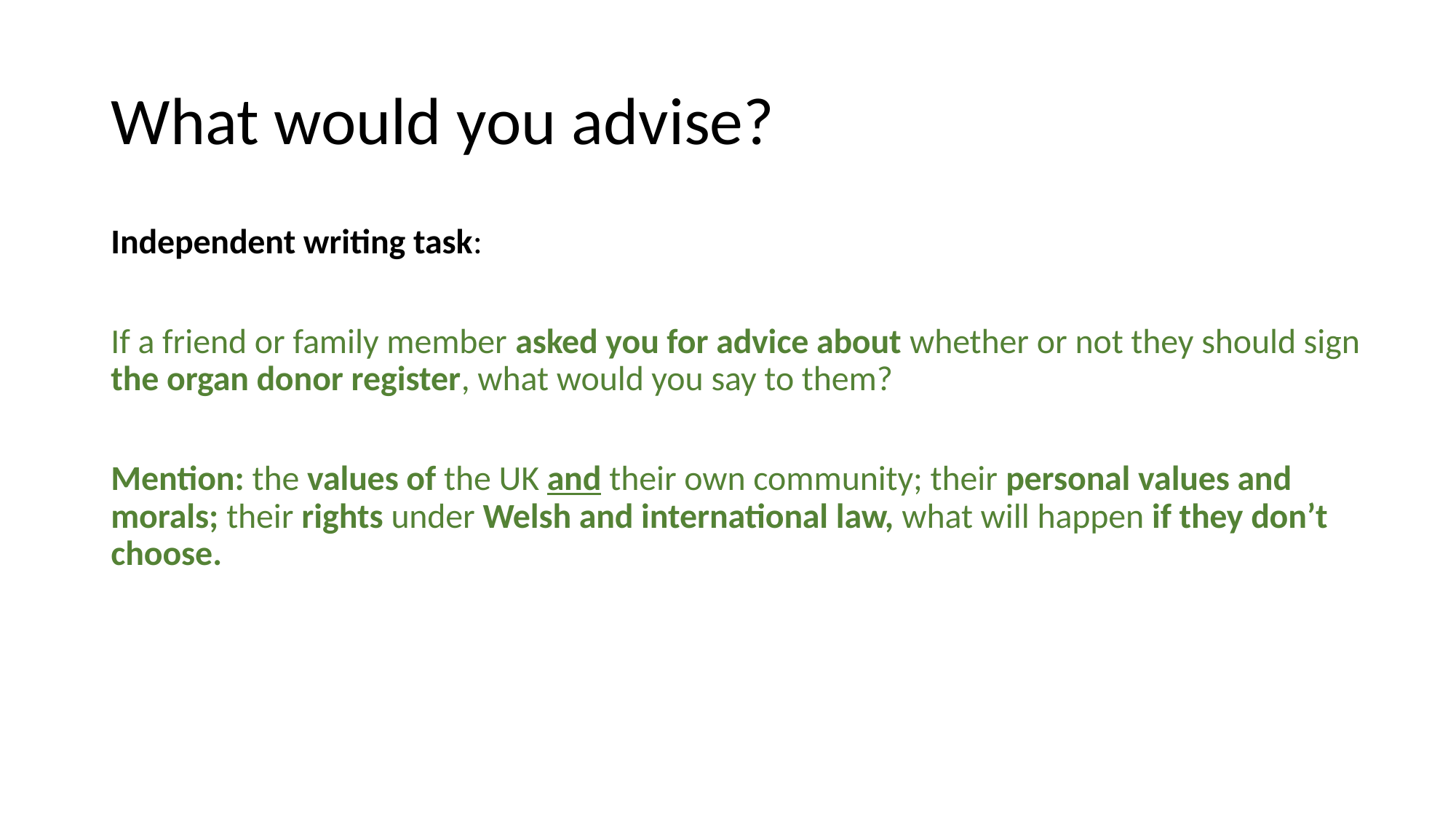

# What would you advise?
Independent writing task:

If a friend or family member asked you for advice about whether or not they should sign the organ donor register, what would you say to them?

Mention: the values of the UK and their own community; their personal values and morals; their rights under Welsh and international law, what will happen if they don’t choose.